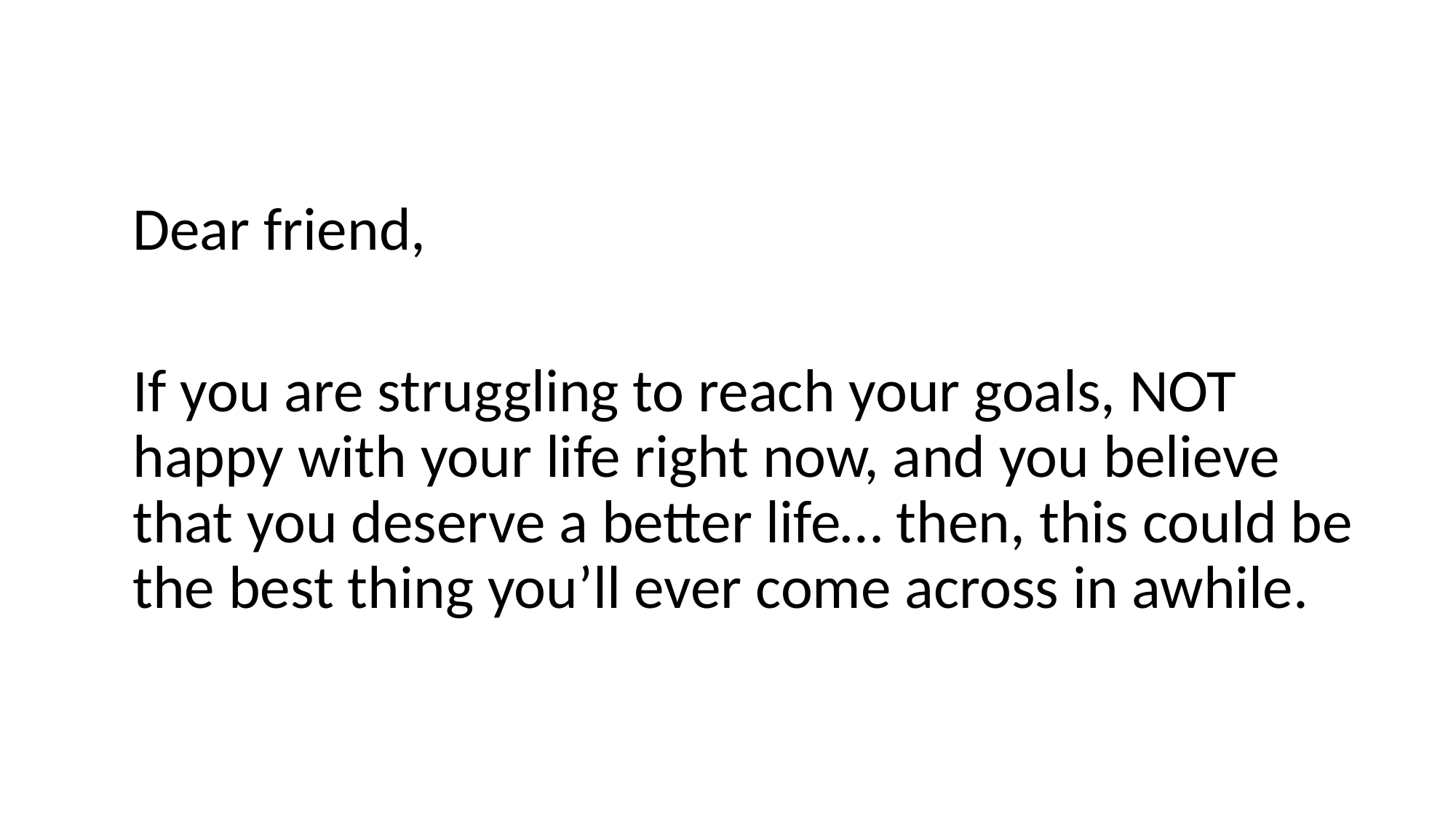

Dear friend,

If you are struggling to reach your goals, NOT happy with your life right now, and you believe that you deserve a better life… then, this could be the best thing you’ll ever come across in awhile.